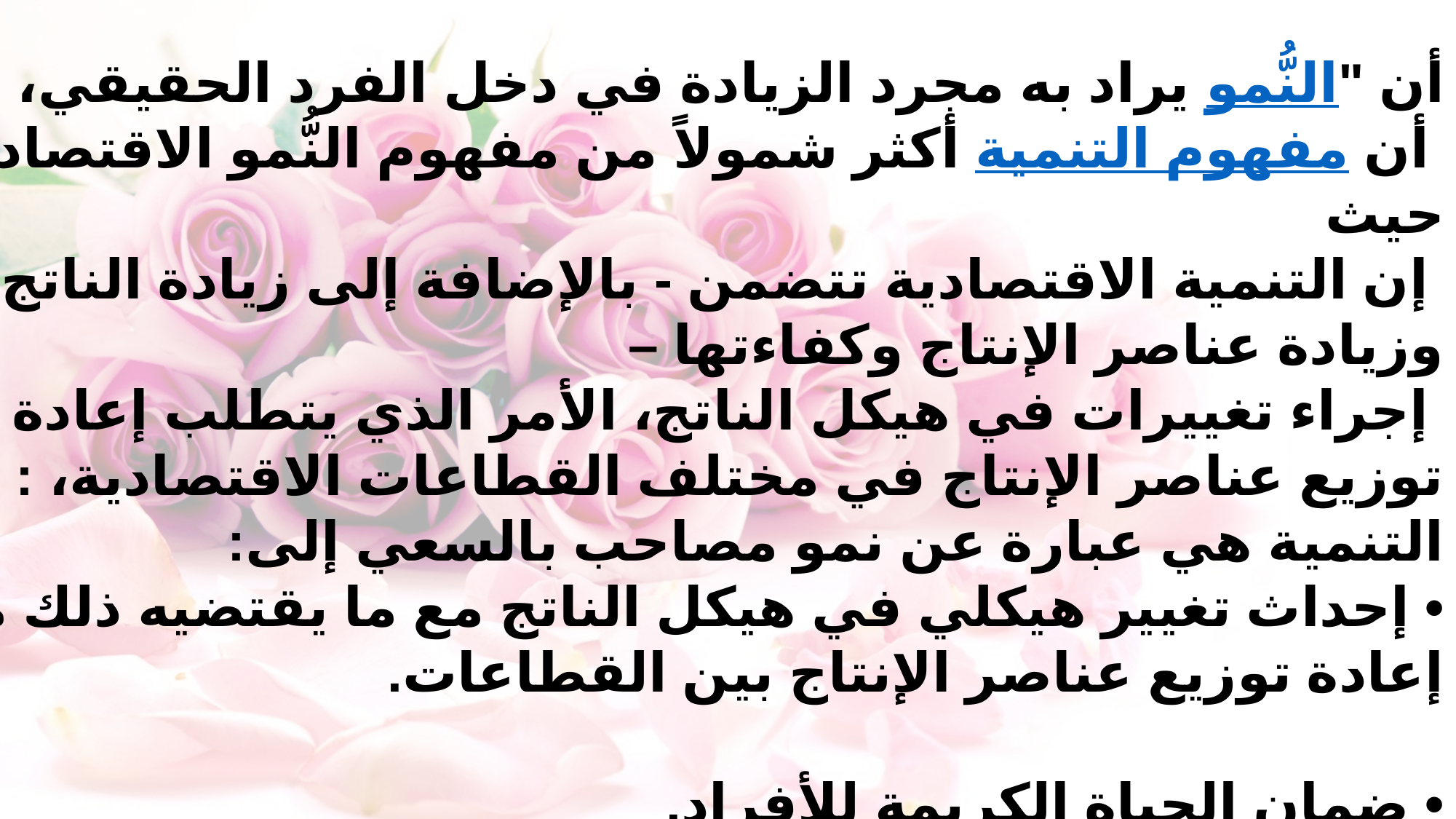

أن "النُّمو يراد به مجرد الزيادة في دخل الفرد الحقيقي،
 أن مفهوم التنمية أكثر شمولاً من مفهوم النُّمو الاقتصادي؛ حيث
 إن التنمية الاقتصادية تتضمن - بالإضافة إلى زيادة الناتج
وزيادة عناصر الإنتاج وكفاءتها –
 إجراء تغييرات في هيكل الناتج، الأمر الذي يتطلب إعادة توزيع عناصر الإنتاج في مختلف القطاعات الاقتصادية، : إن التنمية هي عبارة عن نمو مصاحب بالسعي إلى:
• إحداث تغيير هيكلي في هيكل الناتج مع ما يقتضيه ذلك من إعادة توزيع عناصر الإنتاج بين القطاعات.

• ضمان الحياة الكريمة للأفراد.